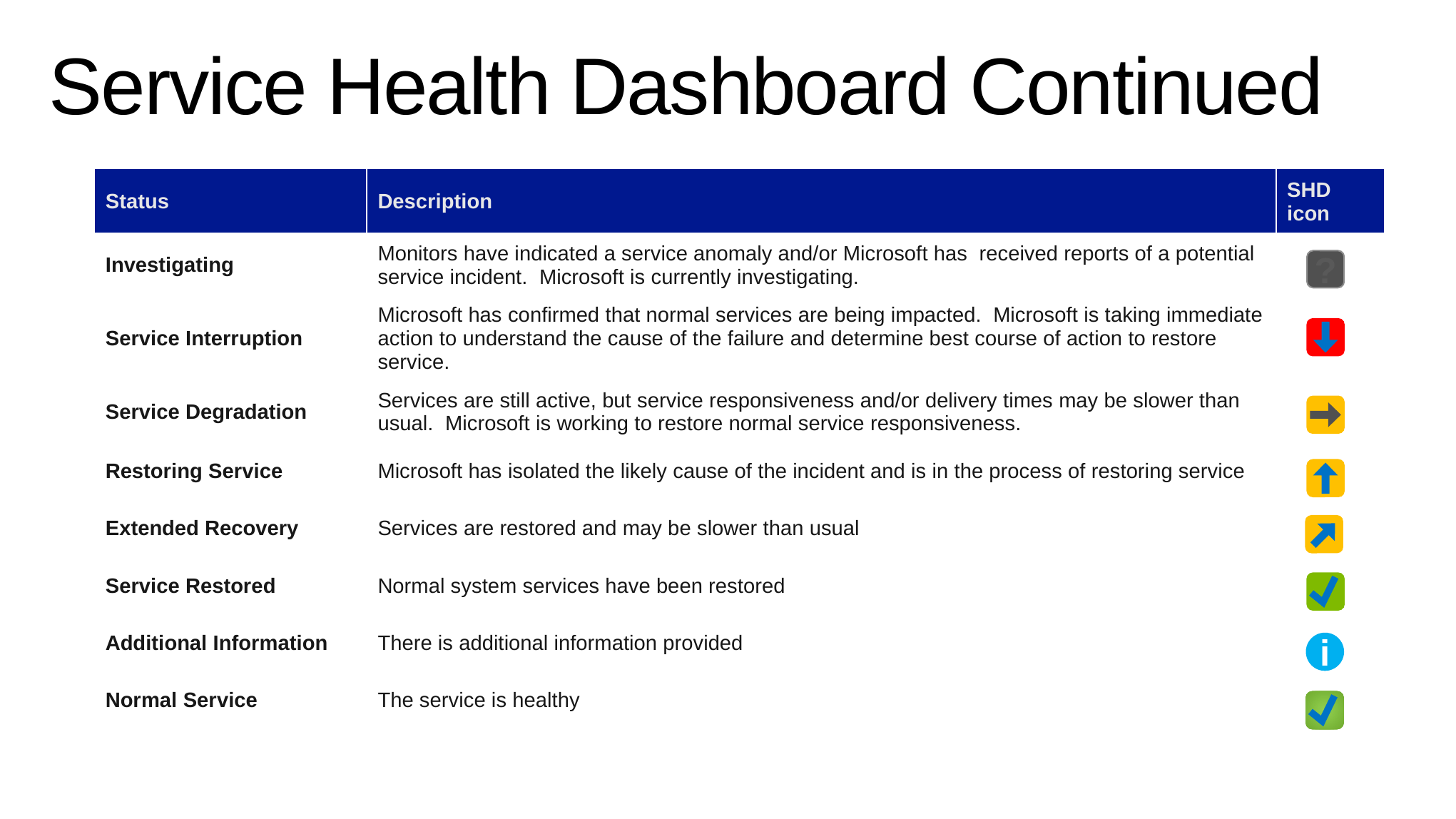

# Service Health Dashboard Continued
| Status | Description | SHD icon |
| --- | --- | --- |
| Investigating | Monitors have indicated a service anomaly and/or Microsoft has received reports of a potential service incident. Microsoft is currently investigating. |  |
| Service Interruption | Microsoft has confirmed that normal services are being impacted. Microsoft is taking immediate action to understand the cause of the failure and determine best course of action to restore service. |  |
| Service Degradation | Services are still active, but service responsiveness and/or delivery times may be slower than usual. Microsoft is working to restore normal service responsiveness. |  |
| Restoring Service | Microsoft has isolated the likely cause of the incident and is in the process of restoring service |  |
| Extended Recovery | Services are restored and may be slower than usual |  |
| Service Restored | Normal system services have been restored |  |
| Additional Information | There is additional information provided |  |
| Normal Service | The service is healthy |  |
?

i